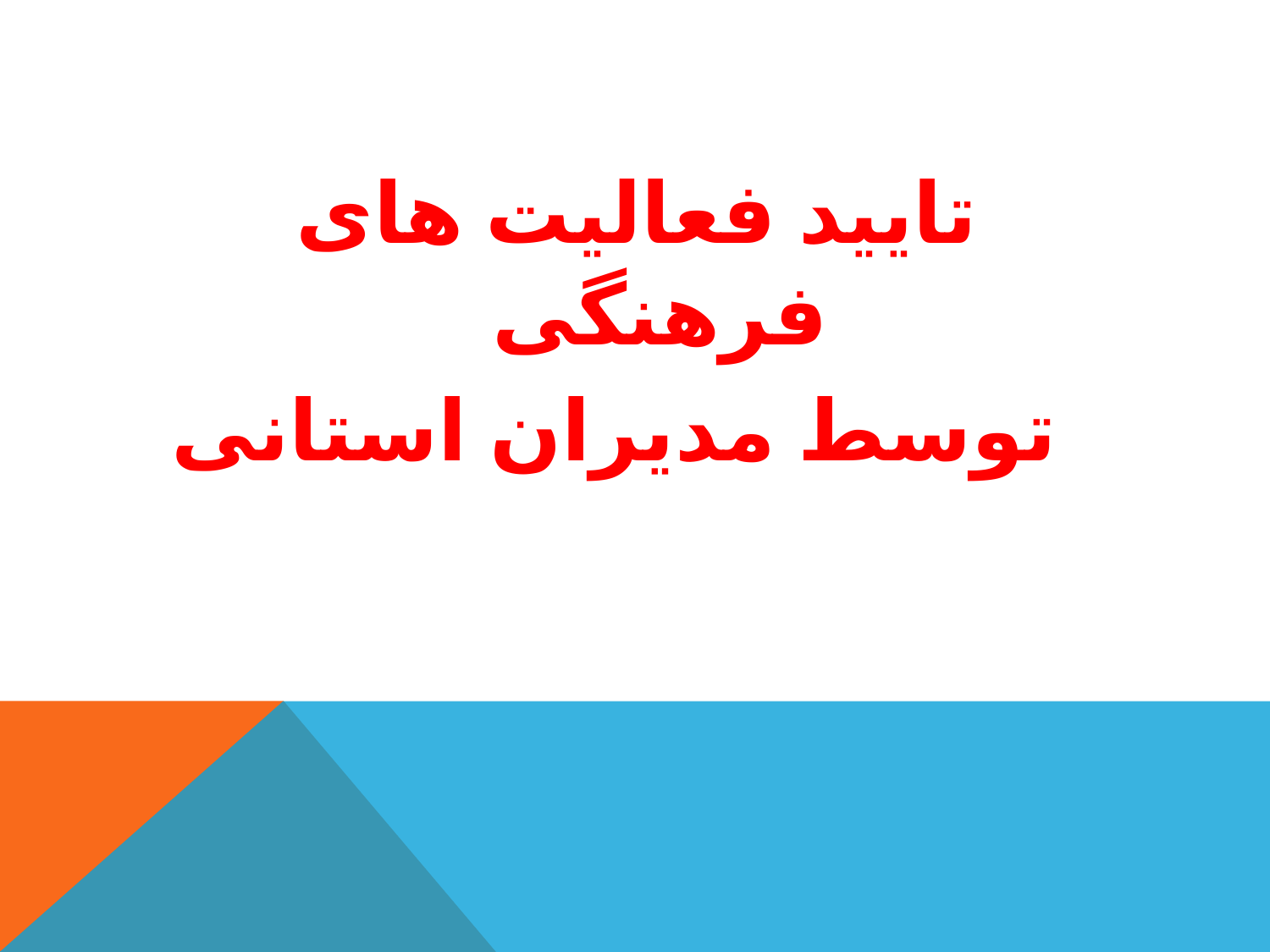

#
تایید فعالیت های فرهنگی
توسط مدیران استانی